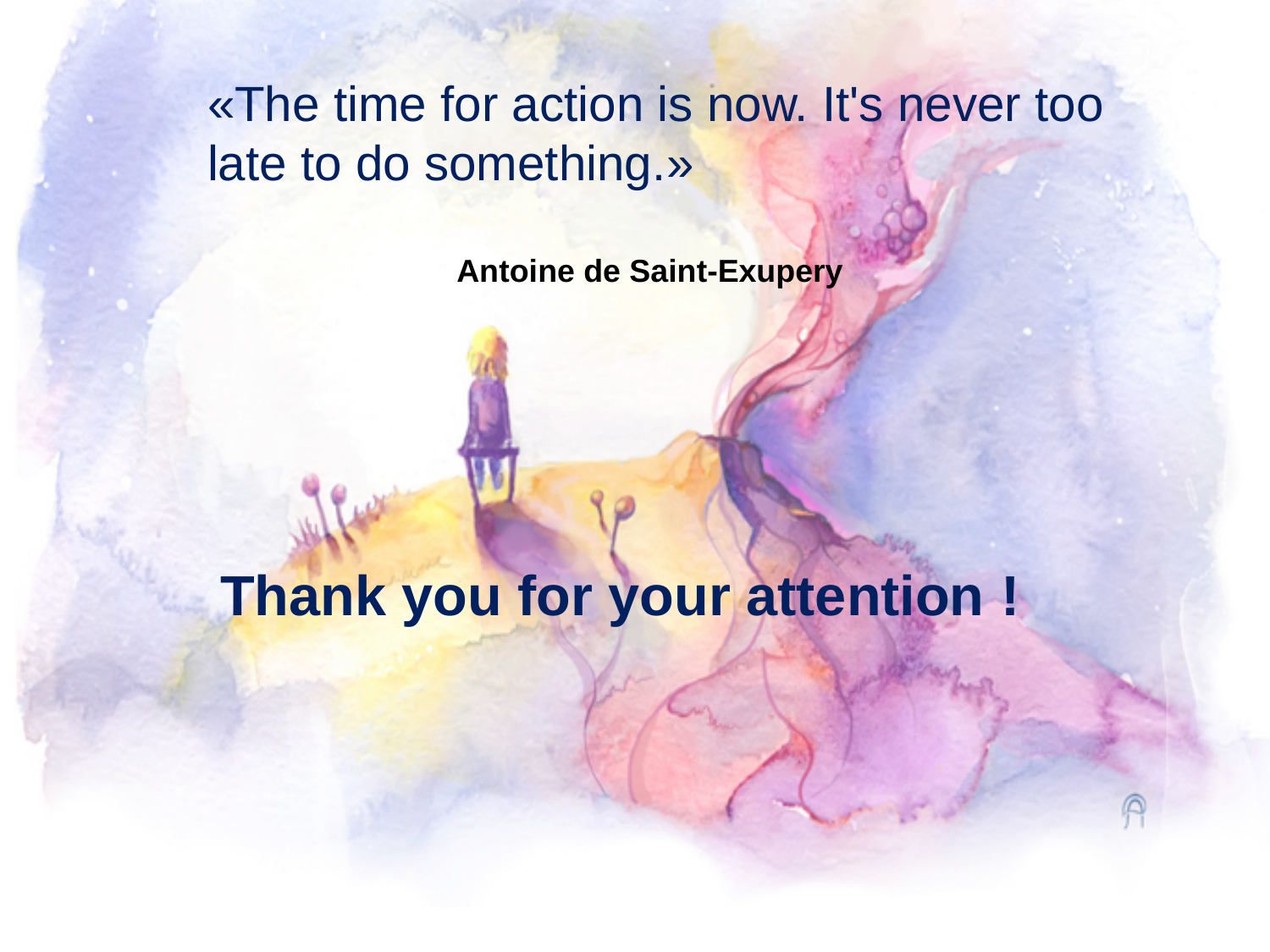

«The time for action is now. It's never too late to do something.»

Antoine de Saint-Exupery
Тhank you for your attention !